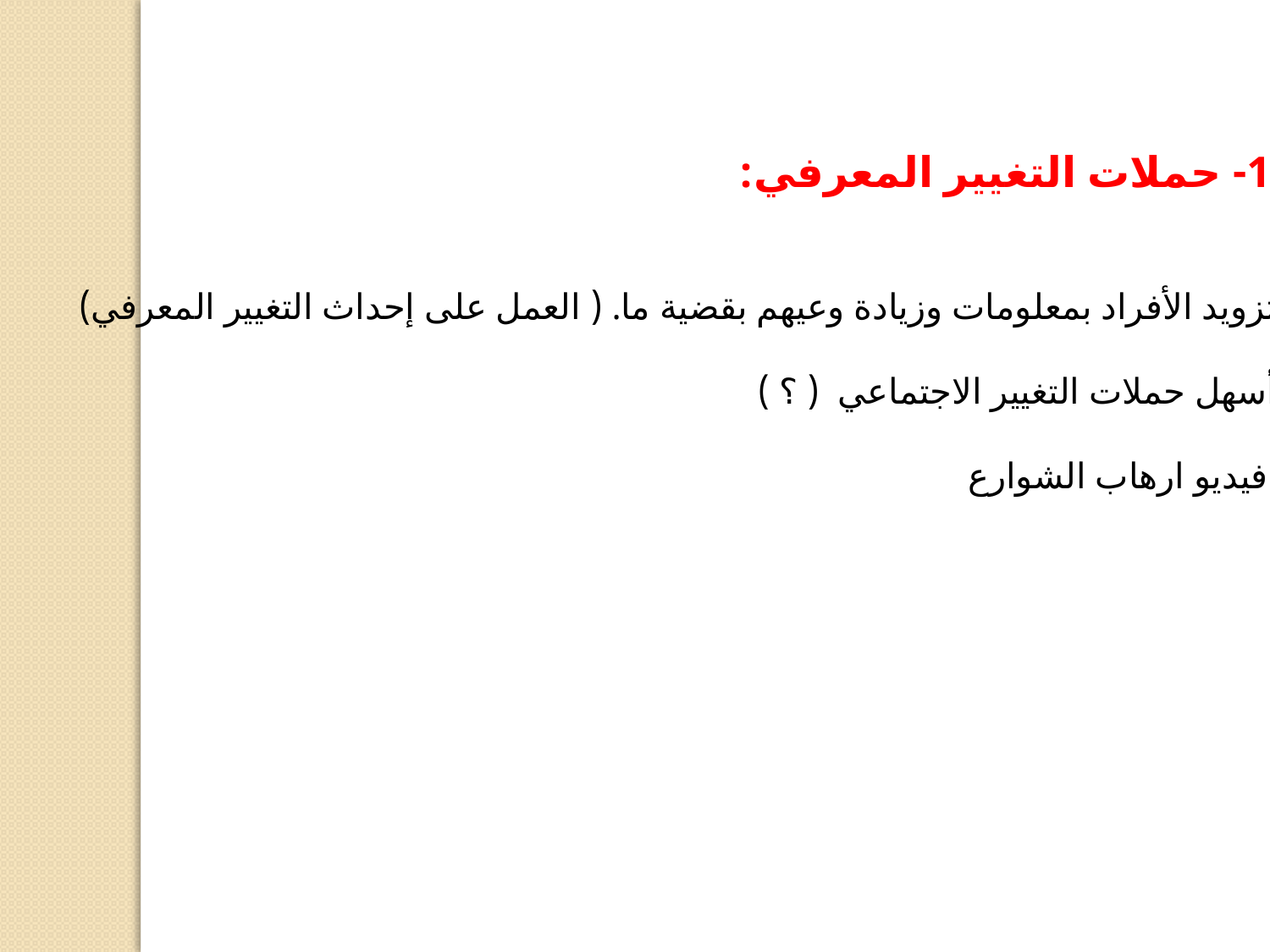

1- حملات التغيير المعرفي:
 تزويد الأفراد بمعلومات وزيادة وعيهم بقضية ما. ( العمل على إحداث التغيير المعرفي)

 أسهل حملات التغيير الاجتماعي  ( ؟ )

  فيديو ارهاب الشوارع